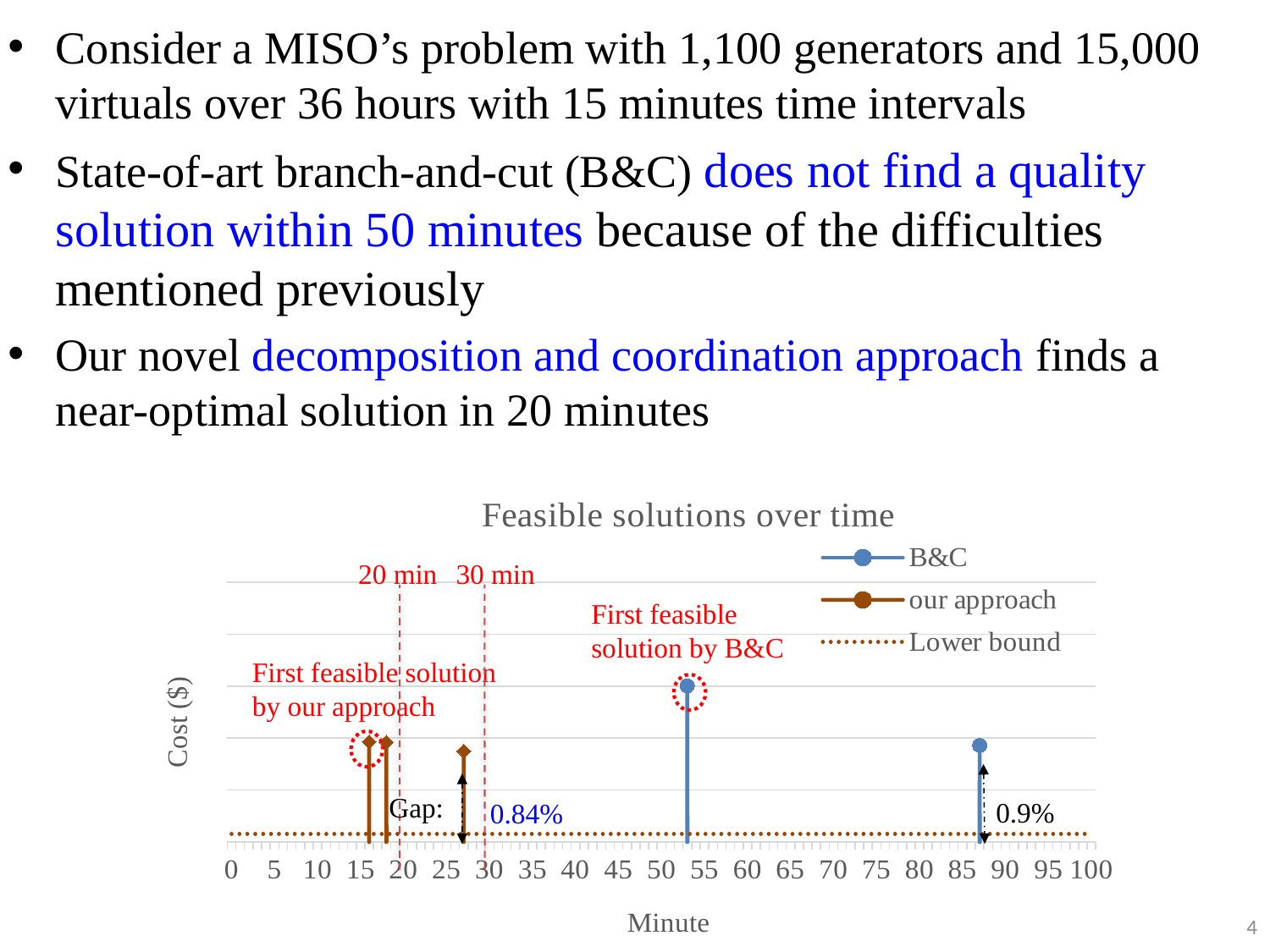

Consider a MISO’s problem with 1,100 generators and 15,000 virtuals over 36 hours with 15 minutes time intervals
State-of-art branch-and-cut (B&C) does not find a quality solution within 50 minutes because of the difficulties mentioned previously
Our novel decomposition and coordination approach finds a near-optimal solution in 20 minutes

### Chart: Feasible solutions over time

| Category | B&C | our approach | Lower bound |
|---|---|---|---|
| 0 | None | None | 9337931.0 |
| 1 | None | None | 9337931.0 |
| 2 | None | None | 9337931.0 |
| 3 | None | None | 9337931.0 |
| 4 | None | None | 9337931.0 |
| 5 | None | None | 9337931.0 |
| 6 | None | None | 9337931.0 |
| 7 | None | None | 9337931.0 |
| 8 | None | None | 9337931.0 |
| 9 | None | None | 9337931.0 |
| 10 | None | None | 9337931.0 |
| 11 | None | None | 9337931.0 |
| 12 | None | None | 9337931.0 |
| 13 | None | None | 9337931.0 |
| 14 | None | None | 9337931.0 |
| 15 | None | None | 9337931.0 |
| 16 | None | 9426393.0 | 9337931.0 |
| 17 | None | None | 9337931.0 |
| 18 | None | 9426015.0 | 9337931.0 |
| 19 | None | None | 9337931.0 |
| 20 | None | None | 9337931.0 |
| 21 | None | None | 9337931.0 |
| 22 | None | None | 9337931.0 |
| 23 | None | None | 9337931.0 |
| 24 | None | None | 9337931.0 |
| 25 | None | None | 9337931.0 |
| 26 | None | None | 9337931.0 |
| 27 | None | 9417430.0 | 9337931.0 |
| 28 | None | None | 9337931.0 |
| 29 | None | None | 9337931.0 |
| 30 | None | None | 9337931.0 |
| 31 | None | None | 9337931.0 |
| 32 | None | None | 9337931.0 |
| 33 | None | None | 9337931.0 |
| 34 | None | None | 9337931.0 |
| 35 | None | None | 9337931.0 |
| 36 | None | None | 9337931.0 |
| 37 | None | None | 9337931.0 |
| 38 | None | None | 9337931.0 |
| 39 | None | None | 9337931.0 |
| 40 | None | None | 9337931.0 |
| 41 | None | None | 9337931.0 |
| 42 | None | None | 9337931.0 |
| 43 | None | None | 9337931.0 |
| 44 | None | None | 9337931.0 |
| 45 | None | None | 9337931.0 |
| 46 | None | None | 9337931.0 |
| 47 | None | None | 9337931.0 |
| 48 | None | None | 9337931.0 |
| 49 | None | None | 9337931.0 |
| 50 | None | None | 9337931.0 |
| 51 | None | None | 9337931.0 |
| 52 | None | None | 9337931.0 |
| 53 | 9480126.0 | None | 9337931.0 |
| 54 | None | None | 9337931.0 |
| 55 | None | None | 9337931.0 |
| 56 | None | None | 9337931.0 |
| 57 | None | None | 9337931.0 |
| 58 | None | None | 9337931.0 |
| 59 | None | None | 9337931.0 |
| 60 | None | None | 9337931.0 |
| 61 | None | None | 9337931.0 |
| 62 | None | None | 9337931.0 |
| 63 | None | None | 9337931.0 |
| 64 | None | None | 9337931.0 |
| 65 | None | None | 9337931.0 |
| 66 | None | None | 9337931.0 |
| 67 | None | None | 9337931.0 |
| 68 | None | None | 9337931.0 |
| 69 | None | None | 9337931.0 |
| 70 | None | None | 9337931.0 |
| 71 | None | None | 9337931.0 |
| 72 | None | None | 9337931.0 |
| 73 | None | None | 9337931.0 |
| 74 | None | None | 9337931.0 |
| 75 | None | None | 9337931.0 |
| 76 | None | None | 9337931.0 |
| 77 | None | None | 9337931.0 |
| 78 | None | None | 9337931.0 |
| 79 | None | None | 9337931.0 |
| 80 | None | None | 9337931.0 |
| 81 | None | None | 9337931.0 |
| 82 | None | None | 9337931.0 |
| 83 | None | None | 9337931.0 |
| 84 | None | None | 9337931.0 |
| 85 | None | None | 9337931.0 |
| 86 | None | None | 9337931.0 |
| 87 | 9422880.0 | None | 9337931.0 |
| 88 | None | None | 9337931.0 |
| 89 | None | None | 9337931.0 |
| 90 | None | None | 9337931.0 |
| 91 | None | None | 9337931.0 |
| 92 | None | None | 9337931.0 |
| 93 | None | None | 9337931.0 |
| 94 | None | None | 9337931.0 |
| 95 | None | None | 9337931.0 |
| 96 | None | None | 9337931.0 |
| 97 | None | None | 9337931.0 |
| 98 | None | None | 9337931.0 |
| 99 | None | None | 9337931.0 |
| 100 | None | None | 9337931.0 |
20 min
30 min
First feasible solution by B&C
First feasible solution by our approach

Gap:
0.9%
0.84%

4